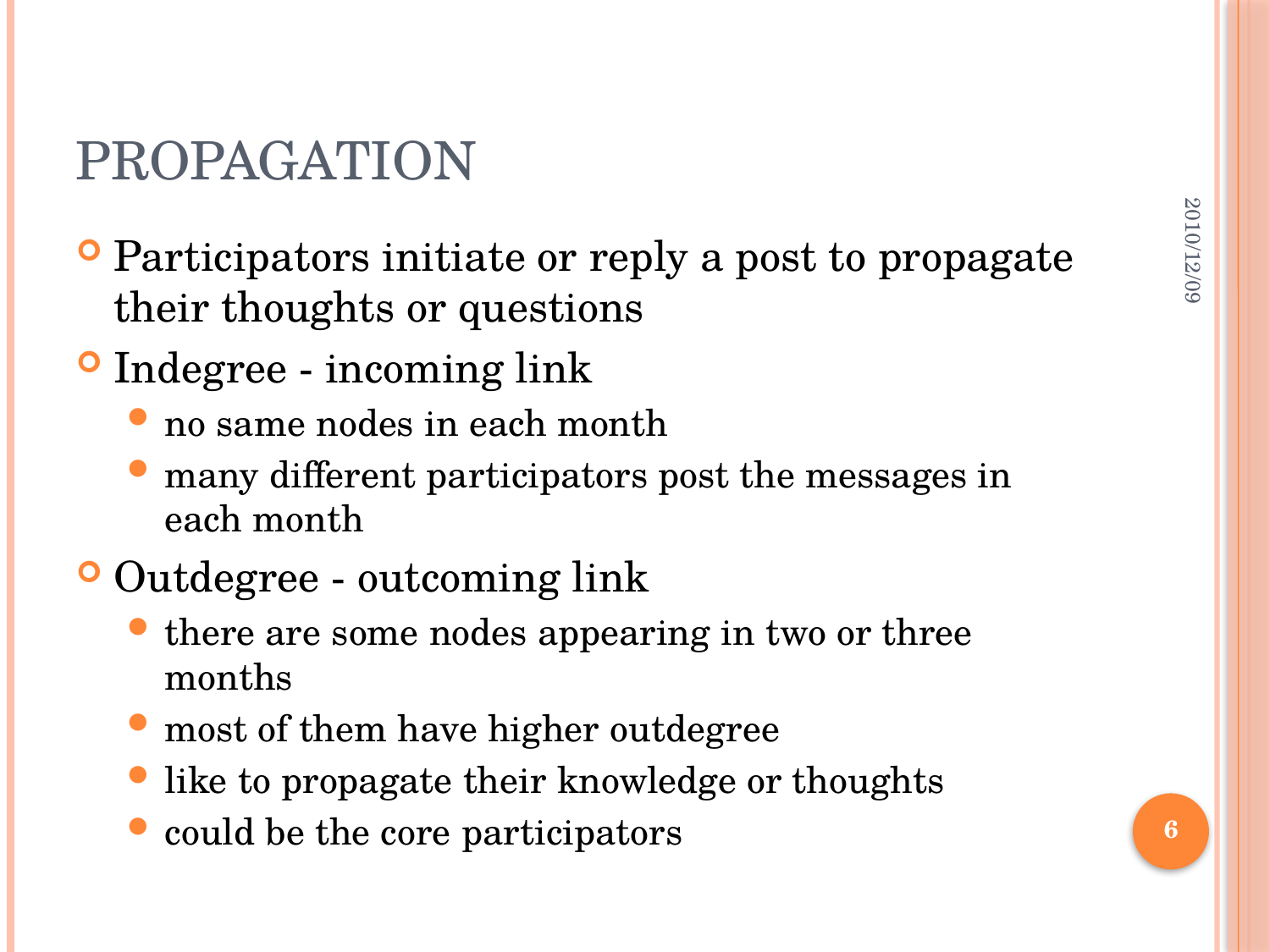

# Propagation
2010/12/09
Participators initiate or reply a post to propagate their thoughts or questions
Indegree - incoming link
no same nodes in each month
many different participators post the messages in each month
Outdegree - outcoming link
there are some nodes appearing in two or three months
most of them have higher outdegree
like to propagate their knowledge or thoughts
could be the core participators
6